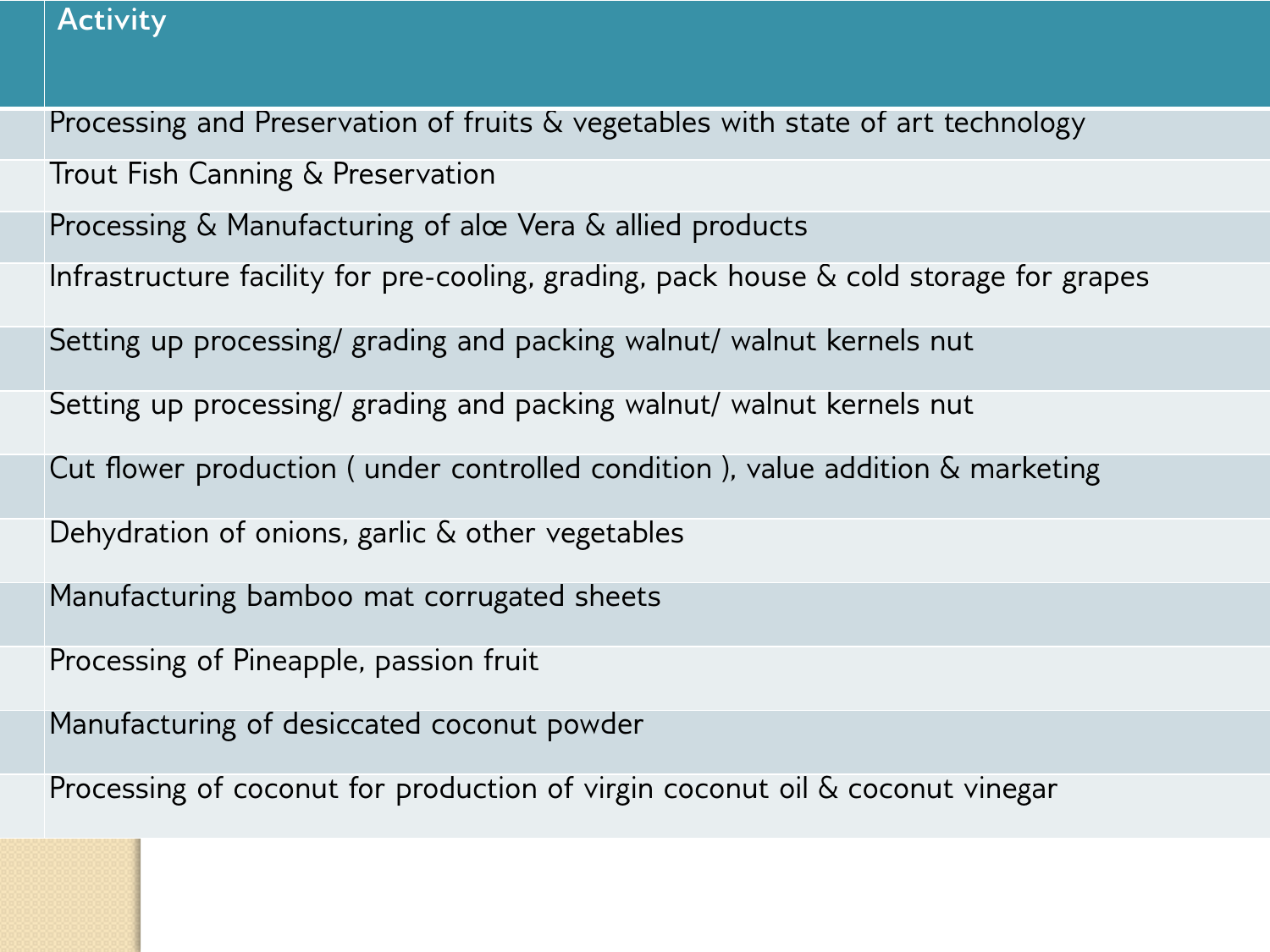

| Sr. No. | Activity |
| --- | --- |
| 11 | Processing and Preservation of fruits & vegetables with state of art technology |
| 12 | Trout Fish Canning & Preservation |
| 13 | Processing & Manufacturing of aloe Vera & allied products |
| 14 | Infrastructure facility for pre-cooling, grading, pack house & cold storage for grapes |
| 15 | Setting up processing/ grading and packing walnut/ walnut kernels nut |
| 16 | Setting up processing/ grading and packing walnut/ walnut kernels nut |
| 17 | Cut flower production ( under controlled condition ), value addition & marketing |
| 18 | Dehydration of onions, garlic & other vegetables |
| 19 | Manufacturing bamboo mat corrugated sheets |
| 20 | Processing of Pineapple, passion fruit |
| 21 | Manufacturing of desiccated coconut powder |
| 22 | Processing of coconut for production of virgin coconut oil & coconut vinegar |